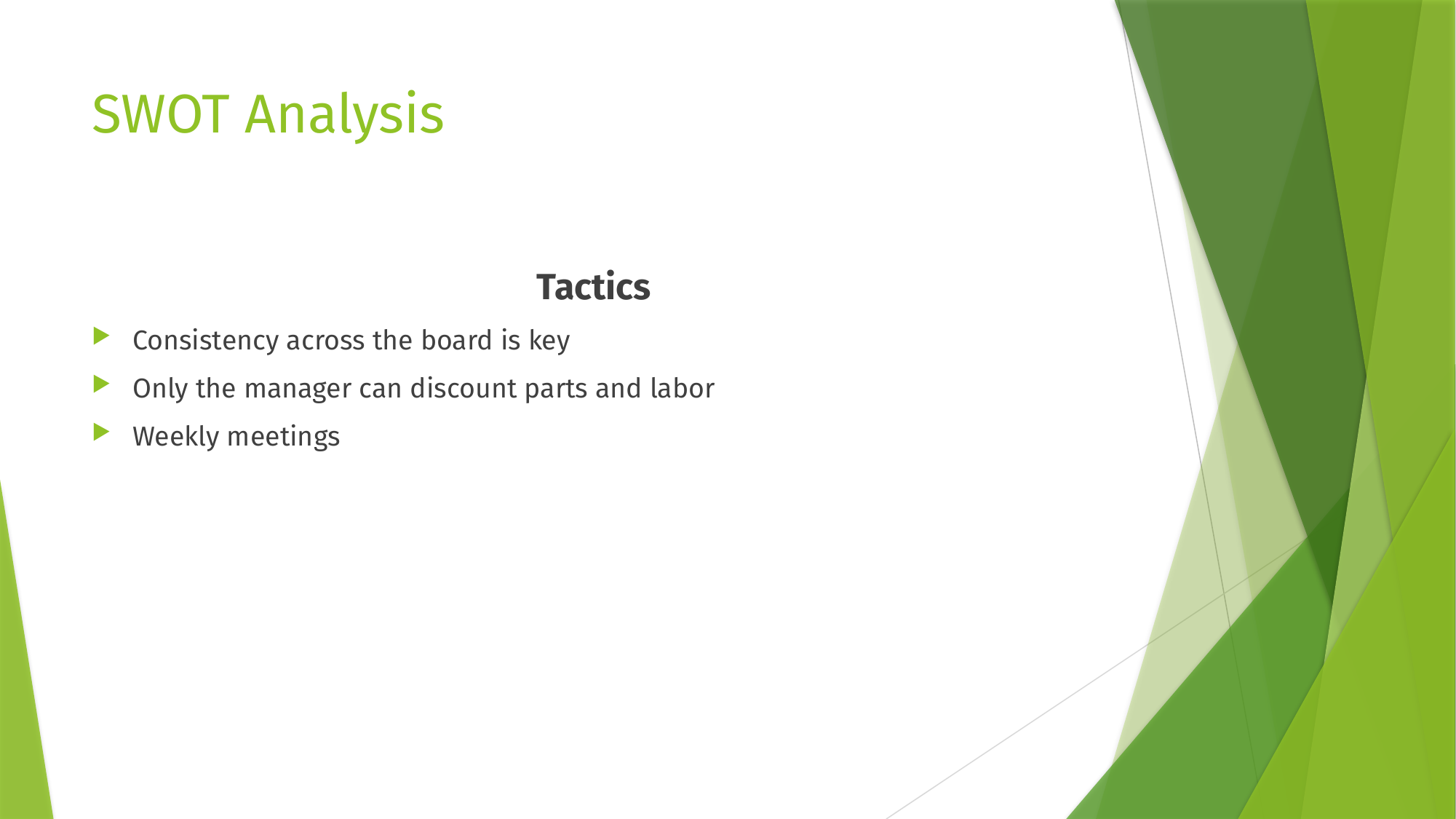

# SWOT Analysis
Tactics
Consistency across the board is key
Only the manager can discount parts and labor
Weekly meetings